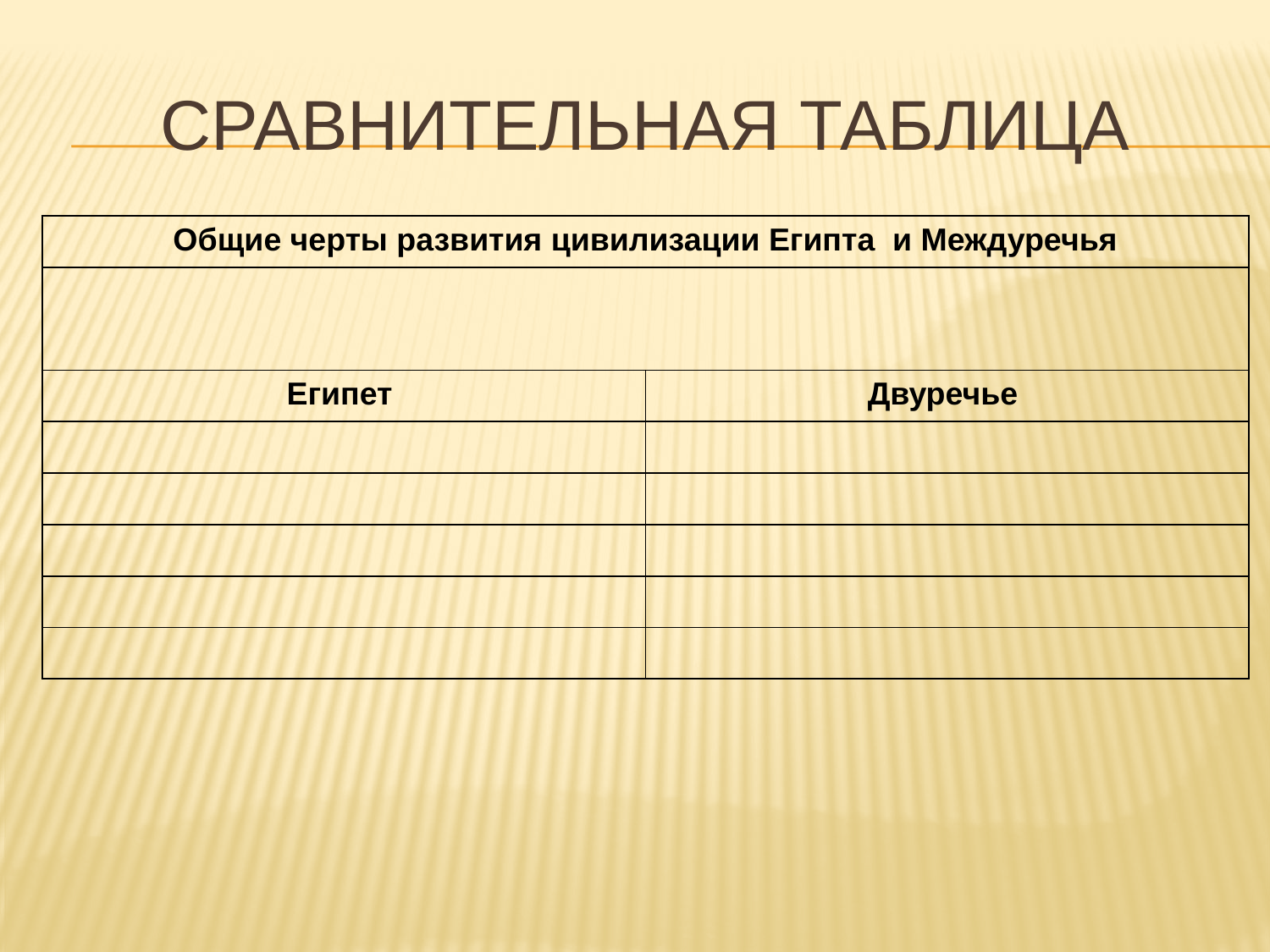

# Сравнительная таблица
| Общие черты развития цивилизации Египта и Междуречья |  |
| --- | --- |
|  |  |
| Египет | Двуречье |
|  |  |
|  |  |
|  |  |
|  |  |
|  |  |